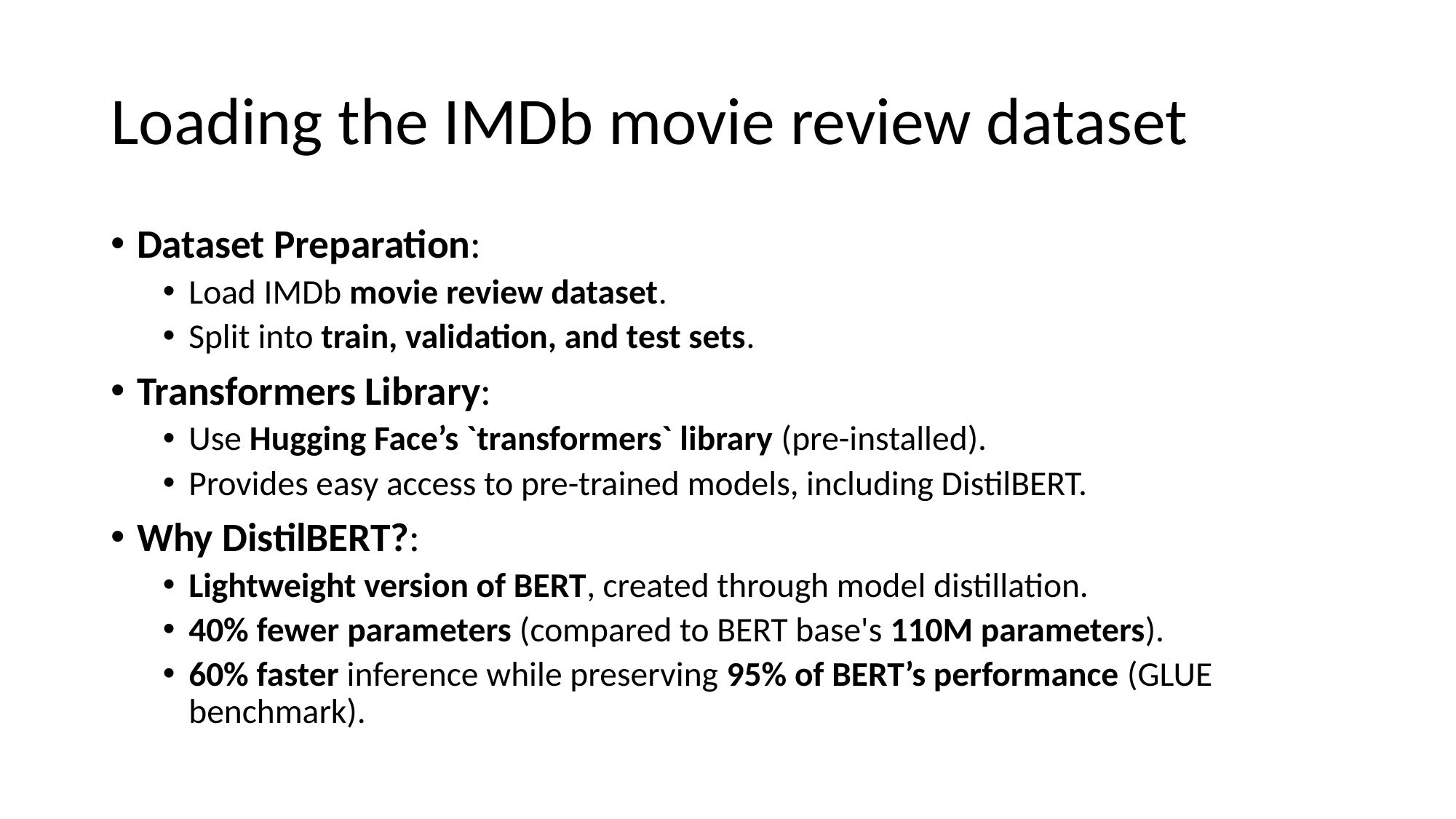

# Loading the IMDb movie review dataset
Dataset Preparation:
Load IMDb movie review dataset.
Split into train, validation, and test sets.
Transformers Library:
Use Hugging Face’s `transformers` library (pre-installed).
Provides easy access to pre-trained models, including DistilBERT.
Why DistilBERT?:
Lightweight version of BERT, created through model distillation.
40% fewer parameters (compared to BERT base's 110M parameters).
60% faster inference while preserving 95% of BERT’s performance (GLUE benchmark).